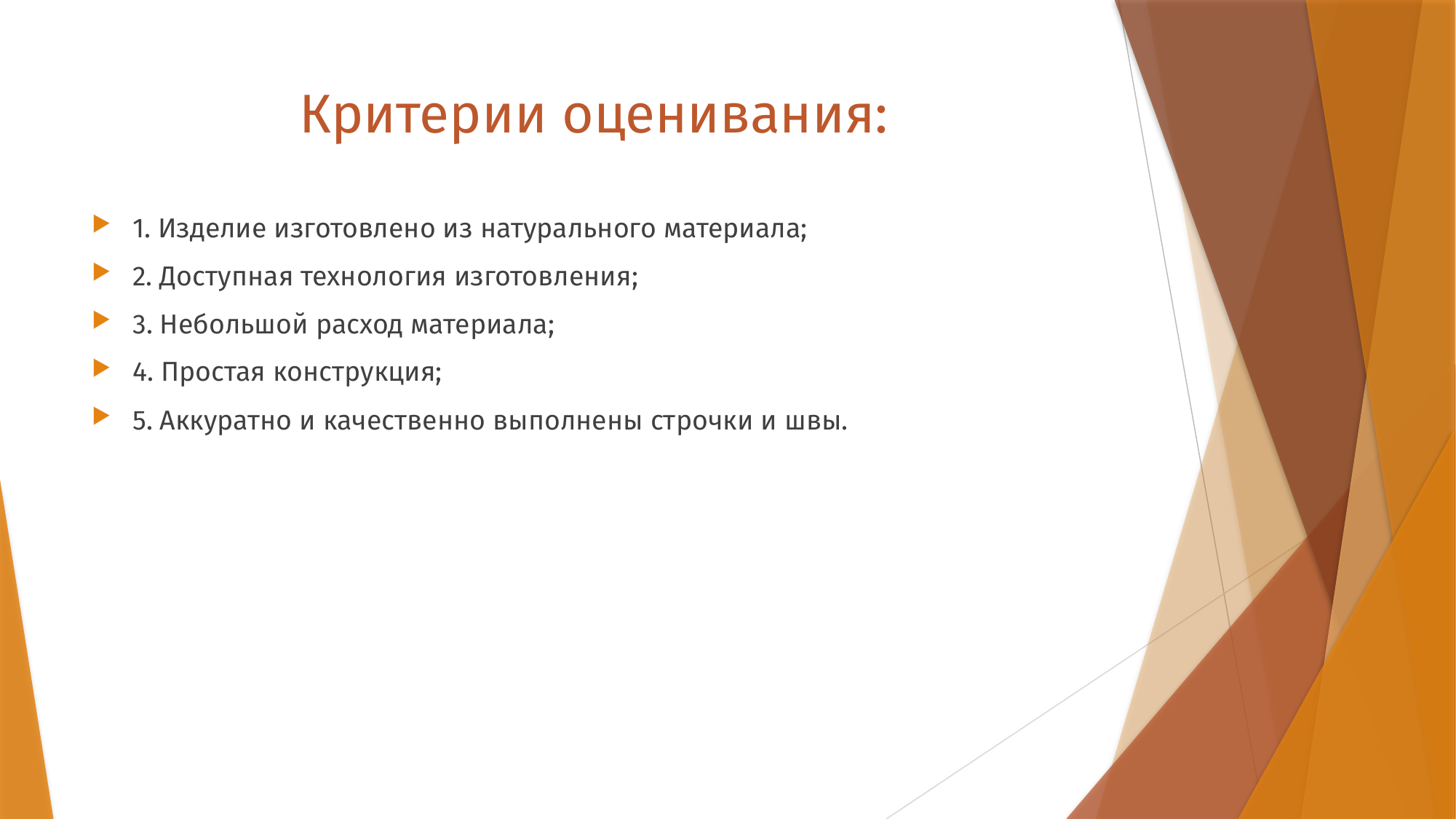

# Критерии оценивания:
1. Изделие изготовлено из натурального материала;
2. Доступная технология изготовления;
3. Небольшой расход материала;
4. Простая конструкция;
5. Аккуратно и качественно выполнены строчки и швы.